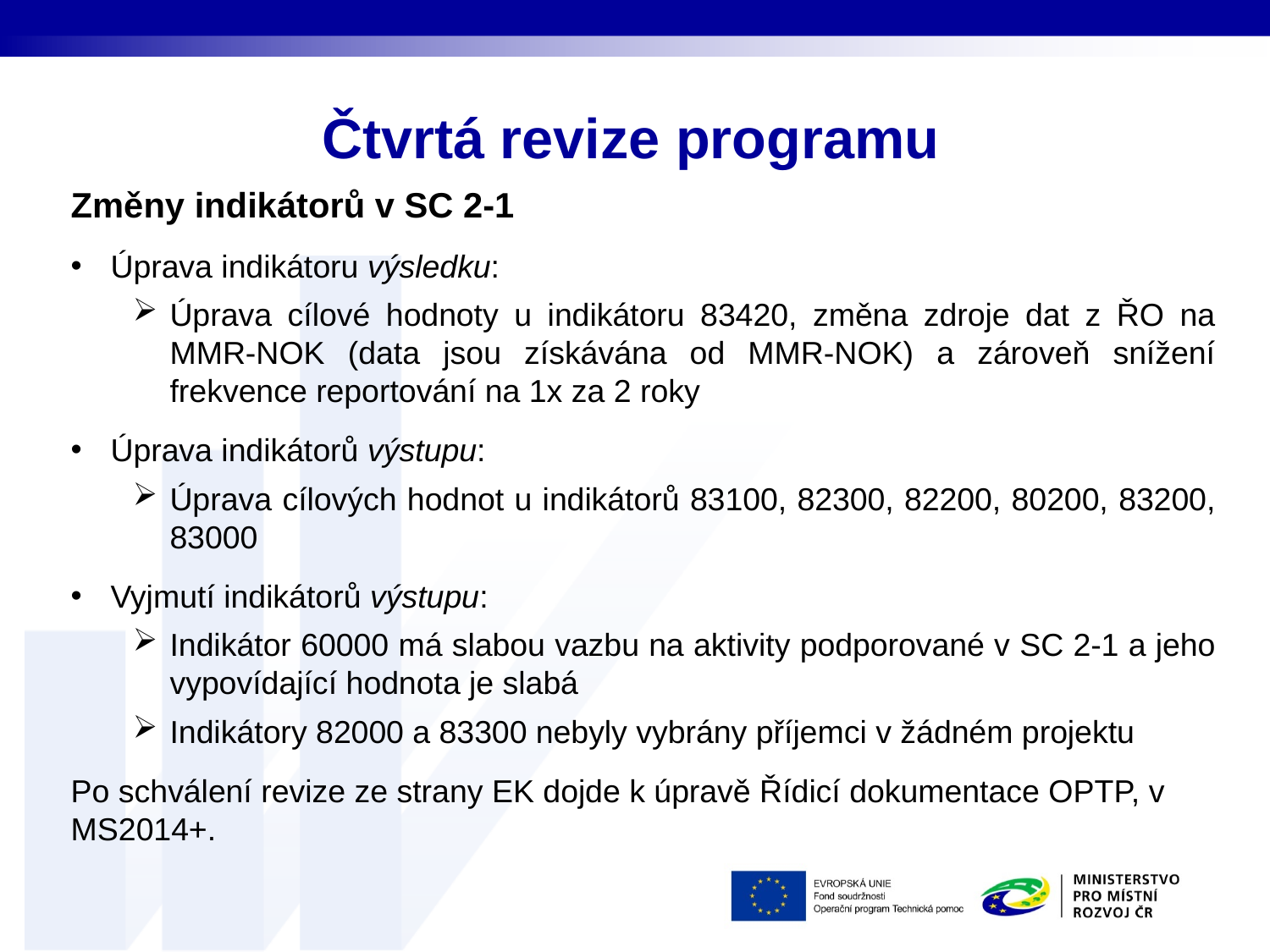

# Čtvrtá revize programu
Změny indikátorů v SC 2-1
Úprava indikátoru výsledku:
Úprava cílové hodnoty u indikátoru 83420, změna zdroje dat z ŘO na MMR-NOK (data jsou získávána od MMR-NOK) a zároveň snížení frekvence reportování na 1x za 2 roky
Úprava indikátorů výstupu:
Úprava cílových hodnot u indikátorů 83100, 82300, 82200, 80200, 83200, 83000
Vyjmutí indikátorů výstupu:
Indikátor 60000 má slabou vazbu na aktivity podporované v SC 2-1 a jeho vypovídající hodnota je slabá
Indikátory 82000 a 83300 nebyly vybrány příjemci v žádném projektu
Po schválení revize ze strany EK dojde k úpravě Řídicí dokumentace OPTP, v MS2014+.